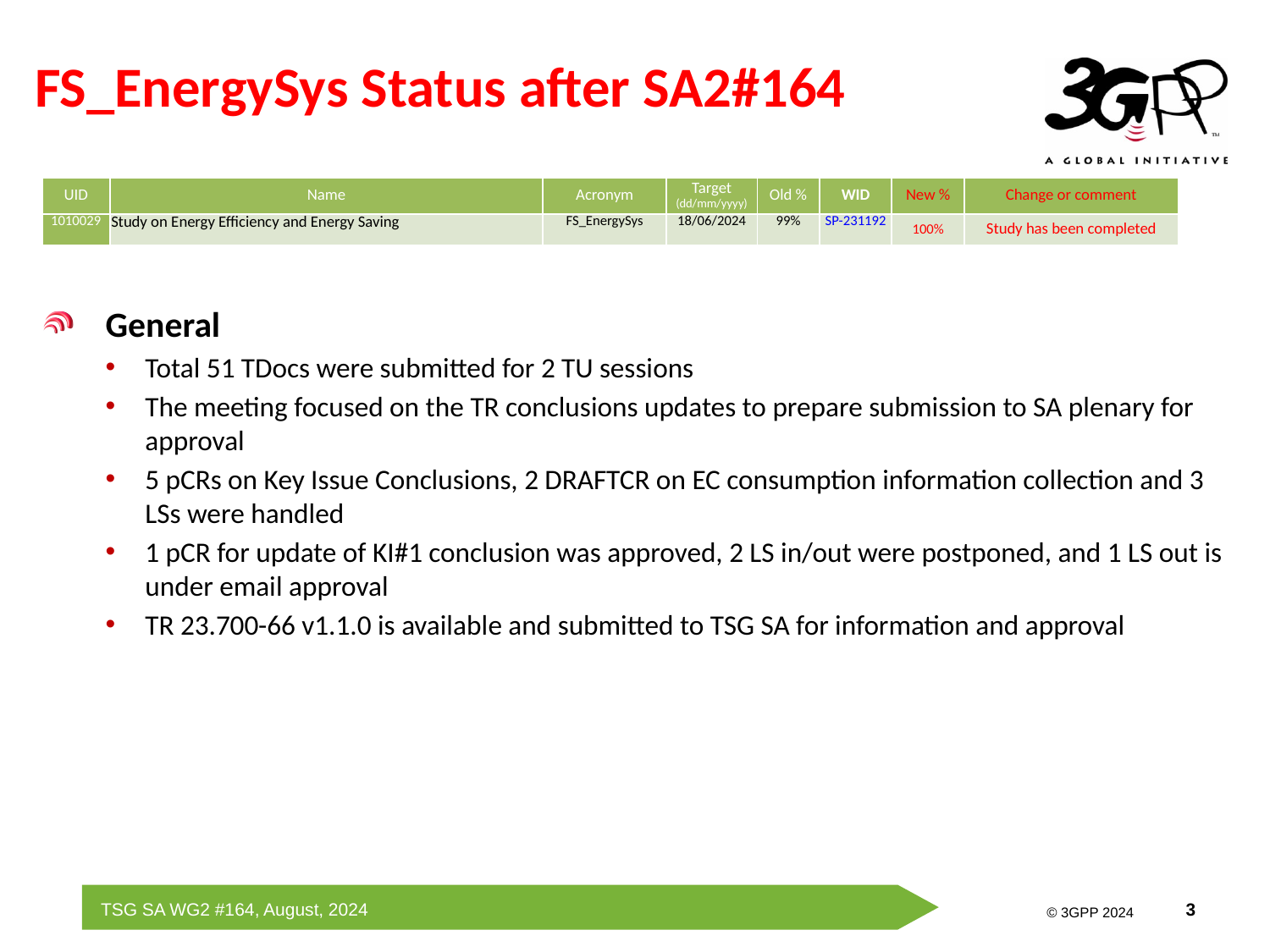

# FS_EnergySys Status after SA2#164
| UID | Name | Acronym | Target (dd/mm/yyyy) | Old % | WID | New % | Change or comment |
| --- | --- | --- | --- | --- | --- | --- | --- |
| 1010029 | Study on Energy Efficiency and Energy Saving | FS\_EnergySys | 18/06/2024 | 99% | SP-231192 | 100% | Study has been completed |
General
Total 51 TDocs were submitted for 2 TU sessions
The meeting focused on the TR conclusions updates to prepare submission to SA plenary for approval
5 pCRs on Key Issue Conclusions, 2 DRAFTCR on EC consumption information collection and 3 LSs were handled
1 pCR for update of KI#1 conclusion was approved, 2 LS in/out were postponed, and 1 LS out is under email approval
TR 23.700-66 v1.1.0 is available and submitted to TSG SA for information and approval